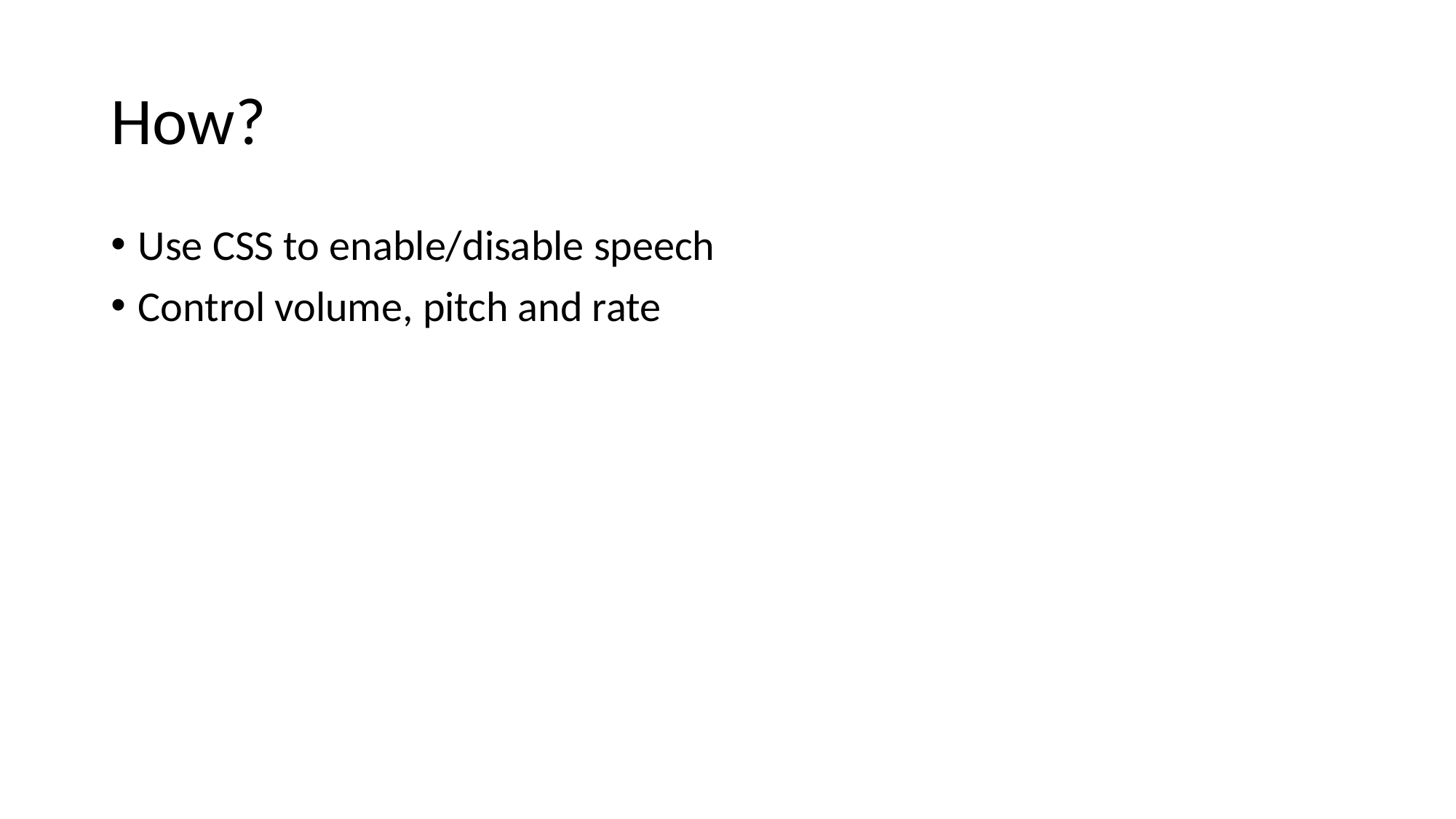

# How?
Use CSS to enable/disable speech
Control volume, pitch and rate